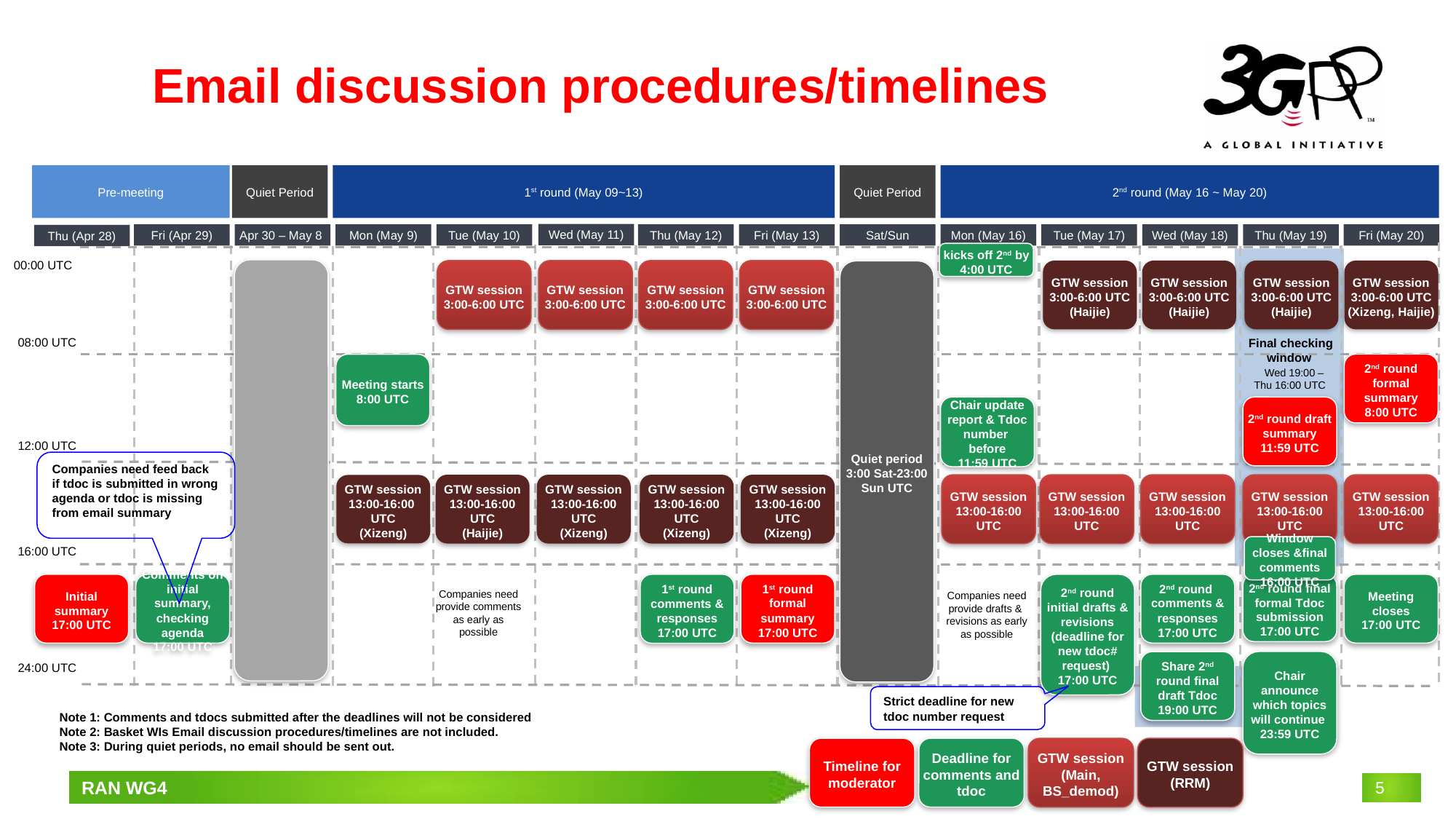

# Email discussion procedures/timelines
Pre-meeting
Quiet Period
1st round (May 09~13)
Quiet Period
2nd round (May 16 ~ May 20)
Wed (May 11)
Fri (May 20)
Fri (Apr 29)
Apr 30 – May 8
Mon (May 9)
Tue (May 10)
Thu (May 12)
Fri (May 13)
Sat/Sun
Mon (May 16)
Tue (May 17)
Wed (May 18)
Thu (May 19)
Thu (Apr 28)
kicks off 2nd by 4:00 UTC

00:00 UTC

GTW session 3:00-6:00 UTC
GTW session 3:00-6:00 UTC
GTW session 3:00-6:00 UTC
GTW session 3:00-6:00 UTC
GTW session 3:00-6:00 UTC
(Haijie)
GTW session 3:00-6:00 UTC
(Haijie)
GTW session 3:00-6:00 UTC
(Haijie)
GTW session 3:00-6:00 UTC
(Xizeng, Haijie)
Quiet period 3:00 Sat-23:00 Sun UTC
08:00 UTC
Final checking window
Meeting starts
8:00 UTC
2nd round formal summary
8:00 UTC
Wed 19:00 –
Thu 16:00 UTC
Chair update report & Tdoc number  before
11:59 UTC
2nd round draft summary
11:59 UTC
12:00 UTC
Companies need feed back if tdoc is submitted in wrong agenda or tdoc is missing from email summary
GTW session 13:00-16:00 UTC
(Haijie)
GTW session 13:00-16:00 UTC
(Xizeng)
GTW session 13:00-16:00 UTC
(Xizeng)
GTW session 13:00-16:00 UTC
(Xizeng)
GTW session 13:00-16:00 UTC
GTW session 13:00-16:00 UTC
GTW session 13:00-16:00 UTC
GTW session 13:00-16:00 UTC
GTW session
13:00-16:00 UTC
GTW session
13:00-16:00  UTC
(Xizeng)

Window closes &final comments
16:00 UTC
16:00 UTC
Initial summary
17:00 UTC
Comments on initial summary, checking agenda
17:00 UTC
1st round comments & responses
17:00 UTC
1st round formal summary
17:00 UTC
2nd round initial drafts & revisions (deadline for new tdoc# request)
17:00 UTC
2nd round  comments & responses
17:00 UTC
2nd round final formal Tdoc submission
17:00 UTC
Meeting closes
17:00 UTC
Companies need provide comments as early as possible
Companies need provide drafts &  revisions as early as possible
Chair announce which topics will continue
23:59 UTC
Share 2nd round final draft Tdoc
19:00 UTC
24:00 UTC

Strict deadline for new tdoc number request
Note 1: Comments and tdocs submitted after the deadlines will not be considered
Note 2: Basket WIs Email discussion procedures/timelines are not included.
Note 3: During quiet periods, no email should be sent out.
Timeline for moderator
Deadline for comments and tdoc
GTW session (Main, BS_demod)
GTW session (RRM)